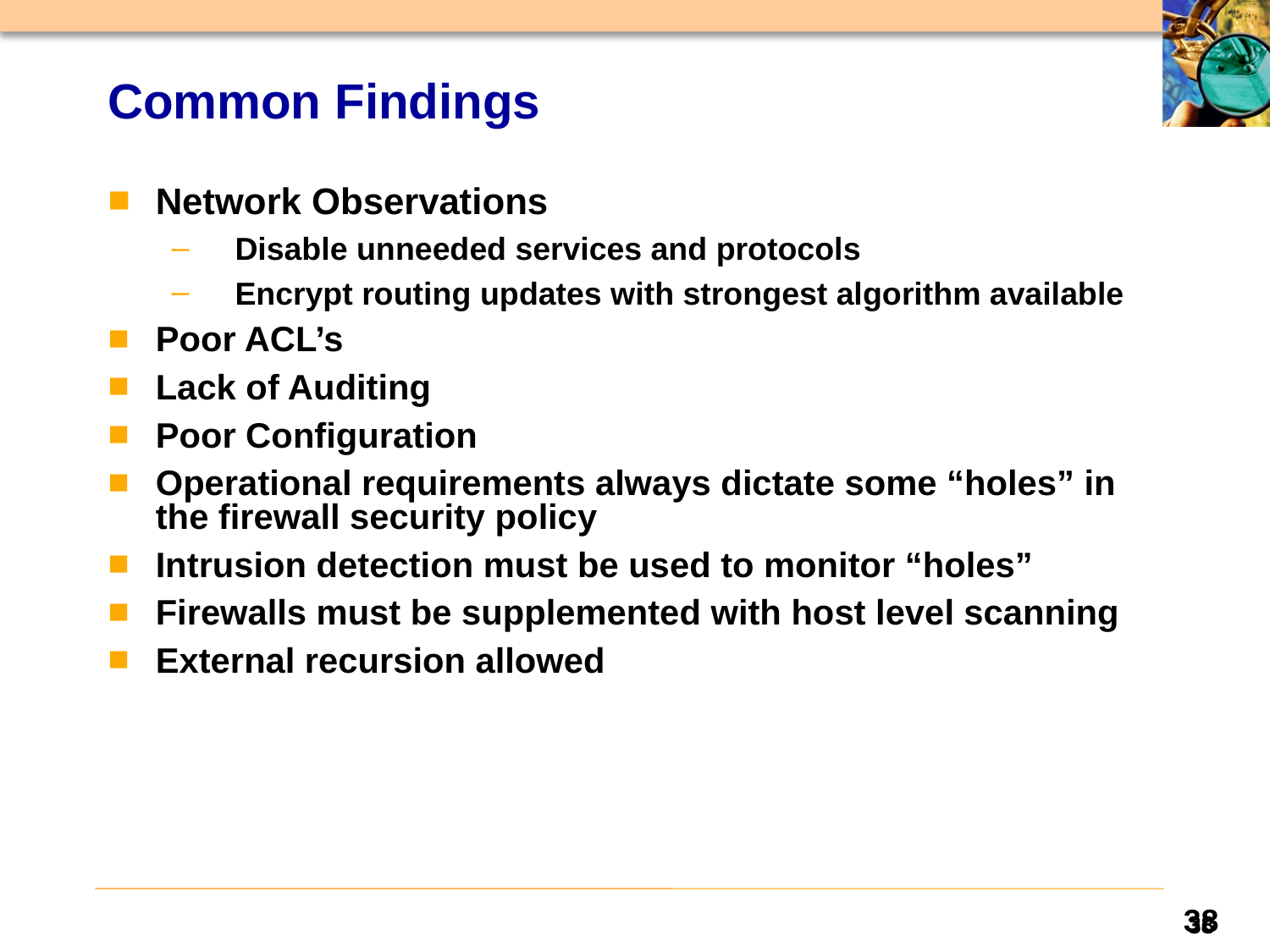

# Common Findings
Network Observations
Disable unneeded services and protocols
Encrypt routing updates with strongest algorithm available
Poor ACL’s
Lack of Auditing
Poor Configuration
Operational requirements always dictate some “holes” in the firewall security policy
Intrusion detection must be used to monitor “holes”
Firewalls must be supplemented with host level scanning
External recursion allowed

38